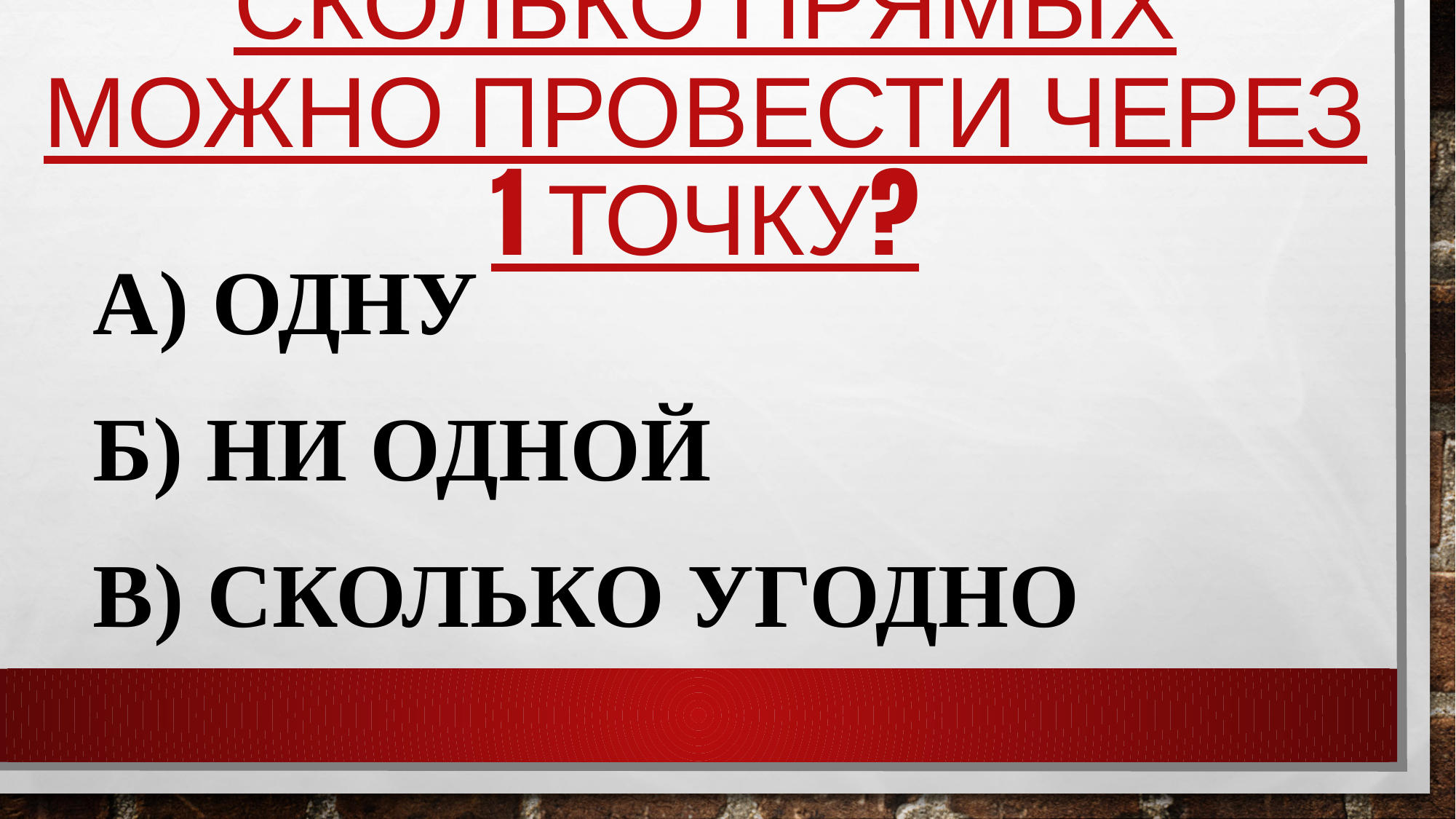

# Сколько прямых можно провести через 1 точку?
а) одну
б) ни одной
в) сколько угодно